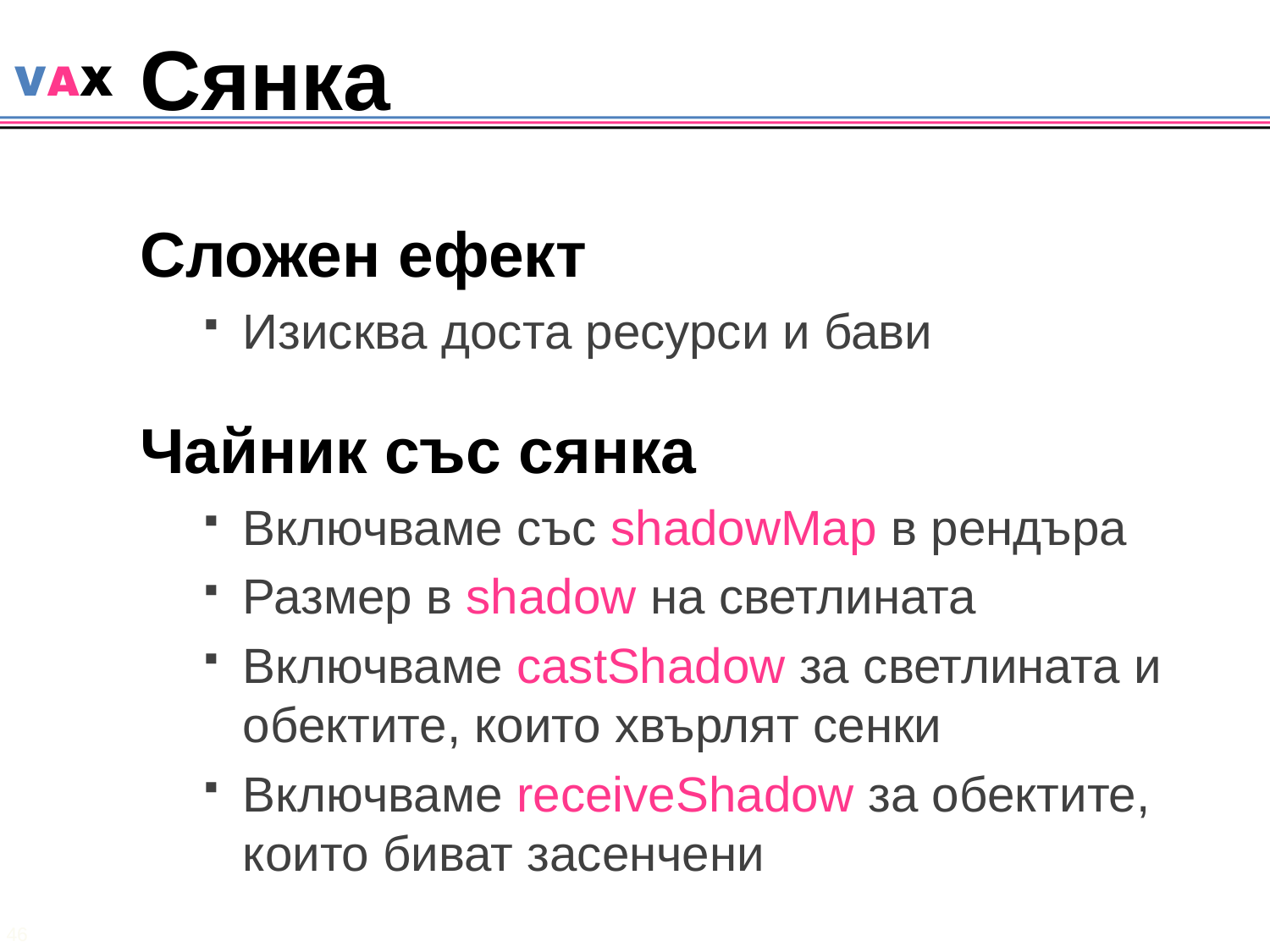

# Сянка
Сложен ефект
Изисква доста ресурси и бави
Чайник със сянка
Включваме със shadowMap в рендъра
Размер в shadow на светлината
Включваме castShadow за светлината и обектите, които хвърлят сенки
Включваме receiveShadow за обектите, които биват засенчени